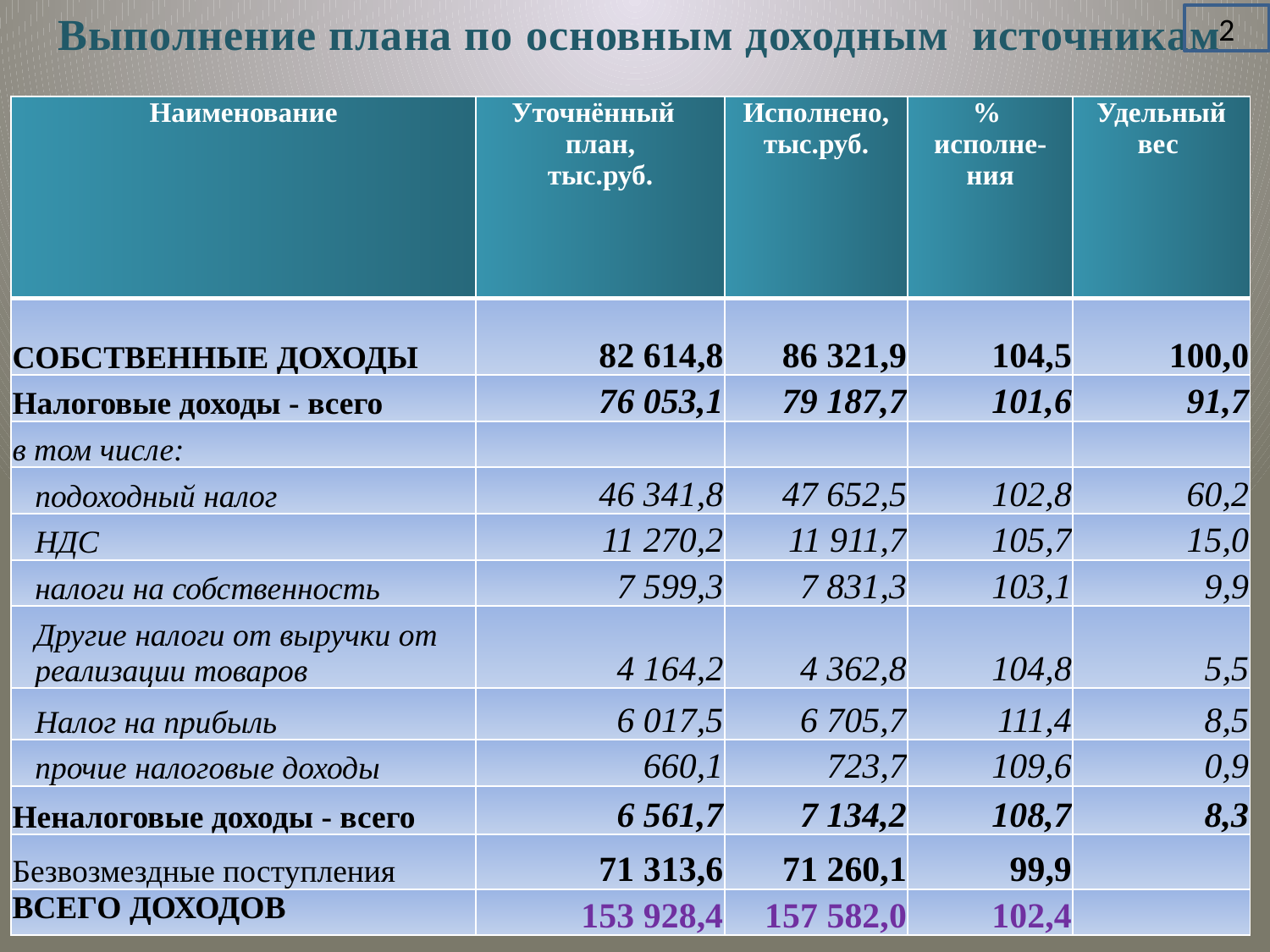

# Выполнение плана по основным доходным  источникам
2
| Наименование | Уточнённый план, тыс.руб. | Исполнено, тыс.руб. | % исполне- ния | Удельный вес |
| --- | --- | --- | --- | --- |
| СОБСТВЕННЫЕ ДОХОДЫ | 82 614,8 | 86 321,9 | 104,5 | 100,0 |
| Налоговые доходы - всего | 76 053,1 | 79 187,7 | 101,6 | 91,7 |
| в том числе: |  |  |  |  |
| подоходный налог | 46 341,8 | 47 652,5 | 102,8 | 60,2 |
| НДС | 11 270,2 | 11 911,7 | 105,7 | 15,0 |
| налоги на собственность | 7 599,3 | 7 831,3 | 103,1 | 9,9 |
| Другие налоги от выручки от реализации товаров | 4 164,2 | 4 362,8 | 104,8 | 5,5 |
| Налог на прибыль | 6 017,5 | 6 705,7 | 111,4 | 8,5 |
| прочие налоговые доходы | 660,1 | 723,7 | 109,6 | 0,9 |
| Неналоговые доходы - всего | 6 561,7 | 7 134,2 | 108,7 | 8,3 |
| Безвозмездные поступления | 71 313,6 | 71 260,1 | 99,9 |  |
| ВСЕГО ДОХОДОВ | 153 928,4 | 157 582,0 | 102,4 |  |